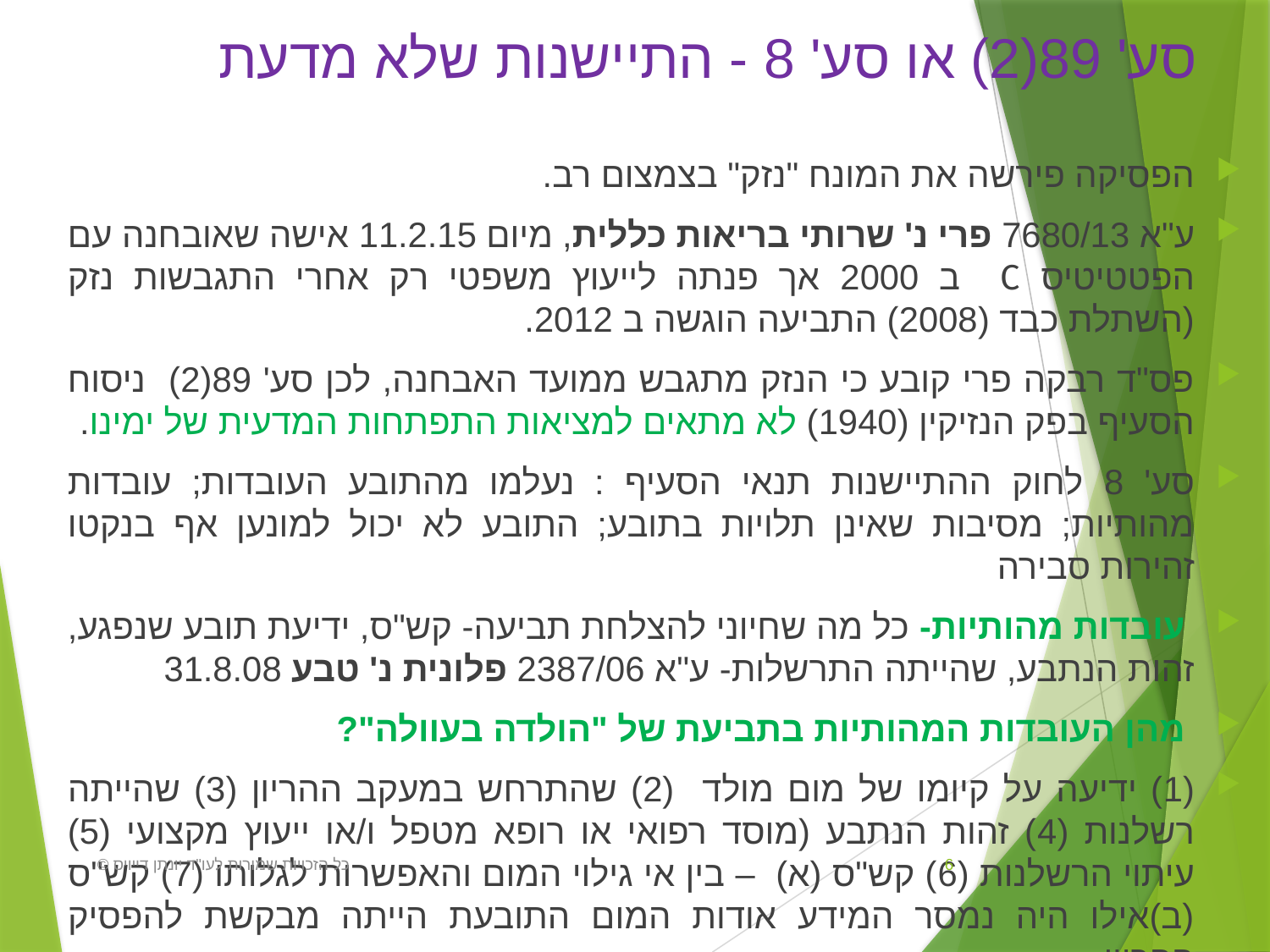

# סע' 89(2) או סע' 8 - התיישנות שלא מדעת
הפסיקה פירשה את המונח "נזק" בצמצום רב.
ע"א 7680/13 פרי נ' שרותי בריאות כללית, מיום 11.2.15 אישה שאובחנה עם הפטטיטיס C  ב 2000 אך פנתה לייעוץ משפטי רק אחרי התגבשות נזק (השתלת כבד (2008) התביעה הוגשה ב 2012.
פס"ד רבקה פרי קובע כי הנזק מתגבש ממועד האבחנה, לכן סע' 89(2)  ניסוח הסעיף בפק הנזיקין (1940) לא מתאים למציאות התפתחות המדעית של ימינו.
סע' 8 לחוק ההתיישנות תנאי הסעיף : נעלמו מהתובע העובדות; עובדות מהותיות; מסיבות שאינן תלויות בתובע; התובע לא יכול למונען אף בנקטו זהירות סבירה
 עובדות מהותיות- כל מה שחיוני להצלחת תביעה- קש"ס, ידיעת תובע שנפגע, זהות הנתבע, שהייתה התרשלות- ע"א 2387/06 פלונית נ' טבע 31.8.08
 מהן העובדות המהותיות בתביעת של "הולדה בעוולה"?
(1) ידיעה על קיומו של מום מולד  (2) שהתרחש במעקב ההריון (3) שהייתה רשלנות (4) זהות הנתבע (מוסד רפואי או רופא מטפל ו/או ייעוץ מקצועי (5) עיתוי הרשלנות (6) קש"ס (א)  – בין אי גילוי המום והאפשרות לגלותו (7) קש"ס (ב)אילו היה נמסר המידע אודות המום התובעת הייתה מבקשת להפסיק ההריון.

כל הזכויות שמורות לעו"ד יונתן דייויס ©
6